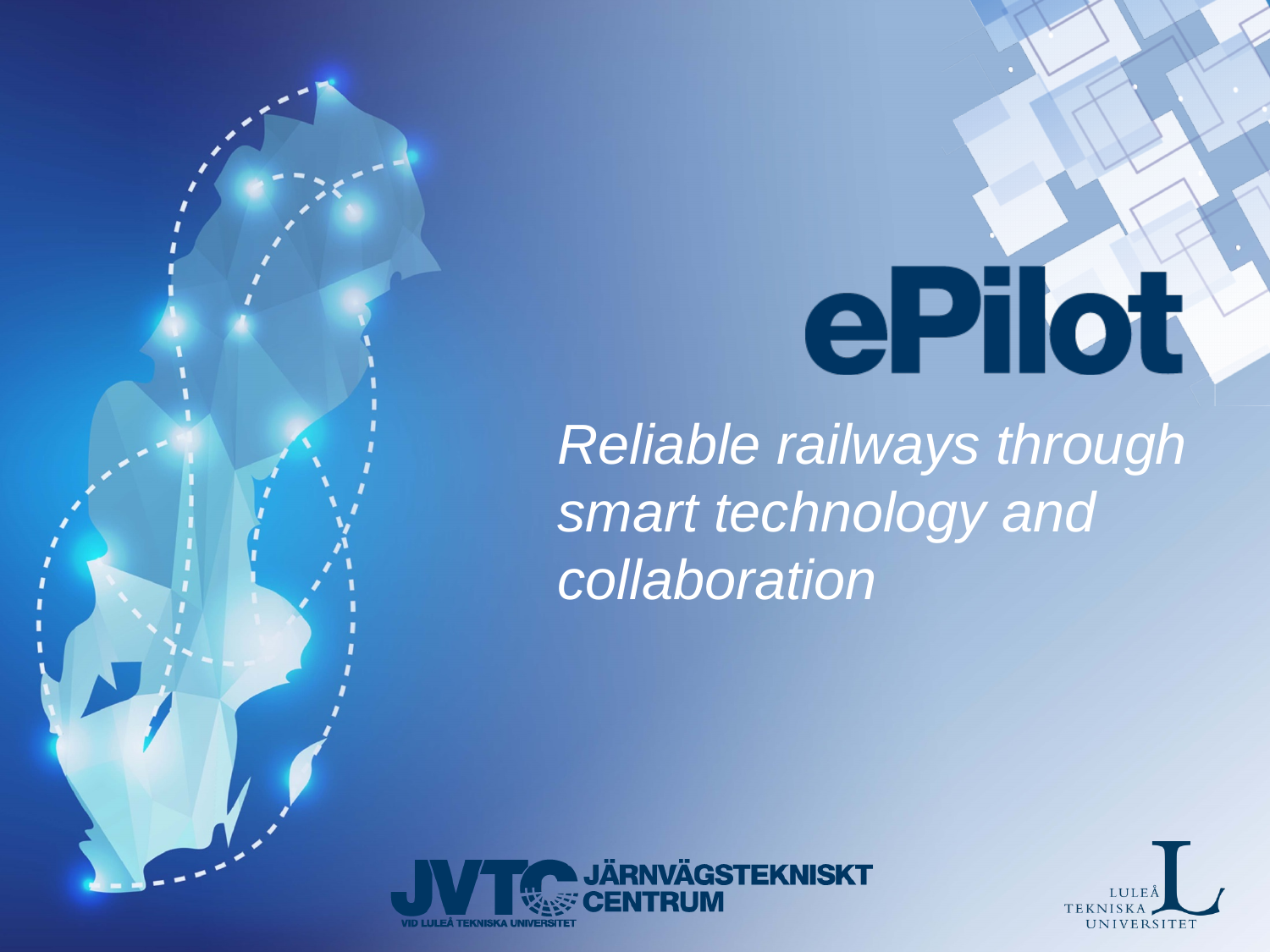

Reliable railways through smart technology and collaboration